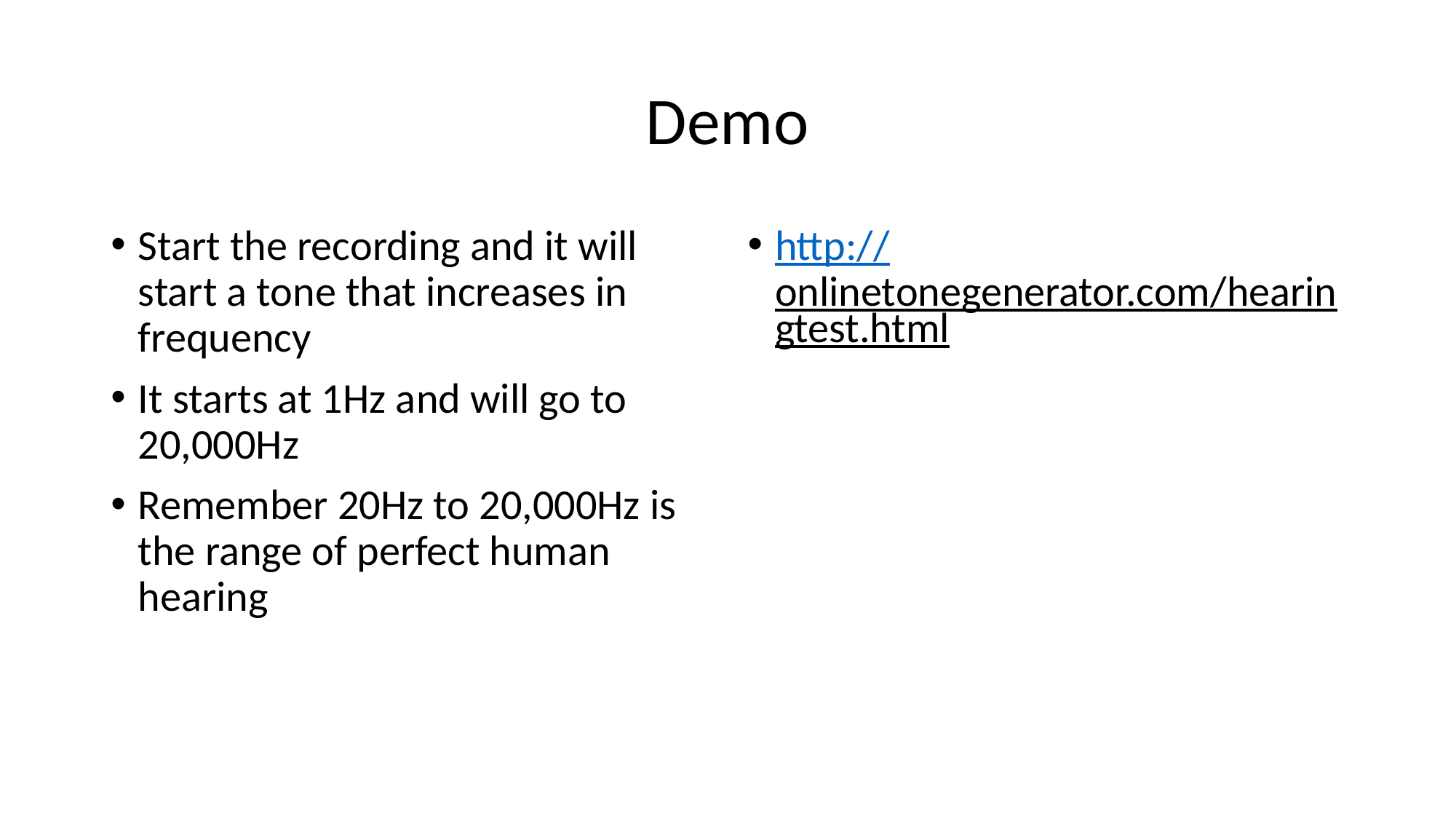

# Demo
Start the recording and it will start a tone that increases in frequency
It starts at 1Hz and will go to 20,000Hz
Remember 20Hz to 20,000Hz is the range of perfect human hearing

http://onlinetonegenerator.com/hearingtest.html